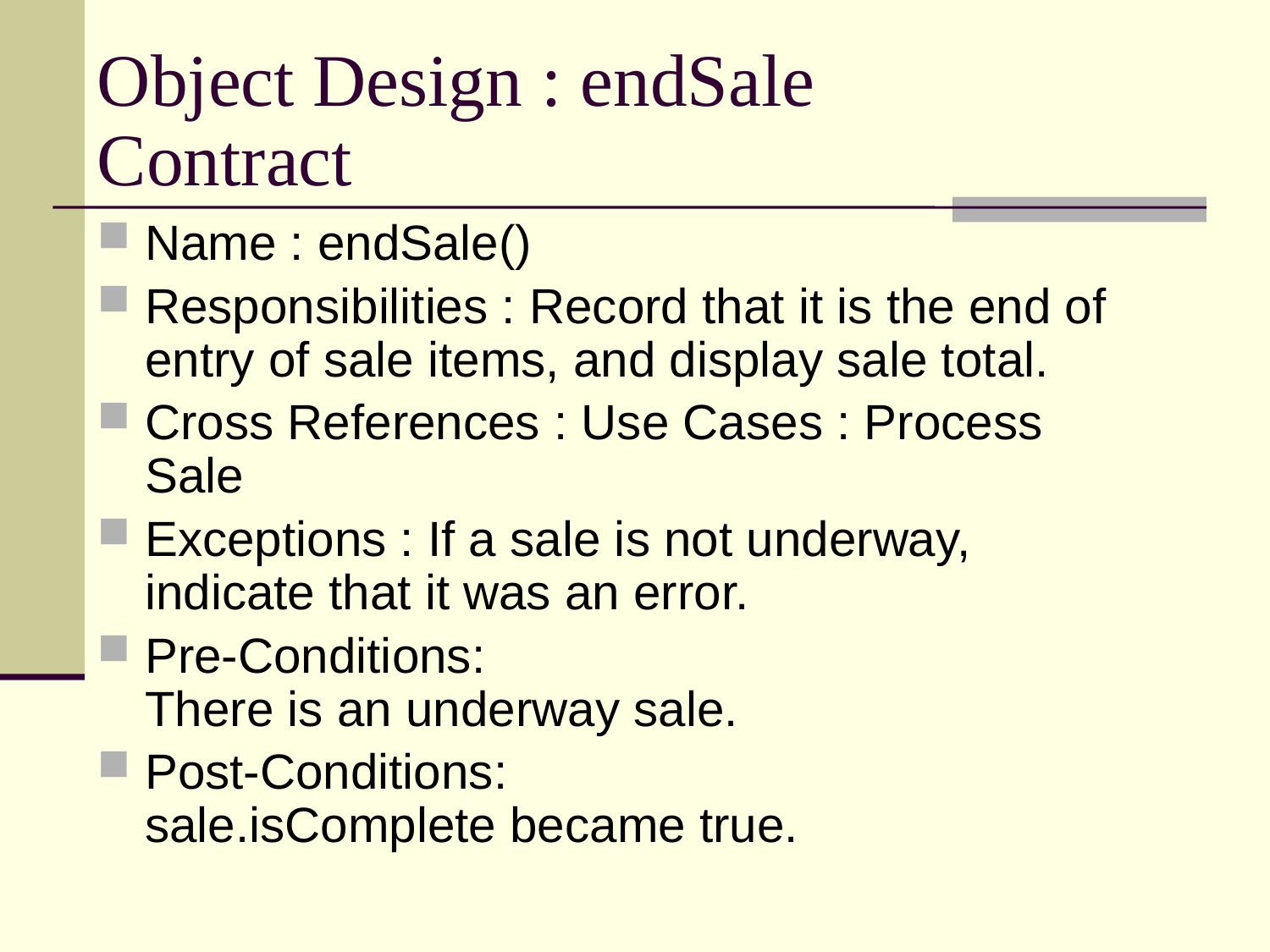

# Object Design : endSale Contract
Name : endSale()
Responsibilities : Record that it is the end of entry of sale items, and display sale total.
Cross References : Use Cases : Process Sale
Exceptions : If a sale is not underway, indicate that it was an error.
Pre-Conditions:
There is an underway sale.
Post-Conditions:
sale.isComplete became true.